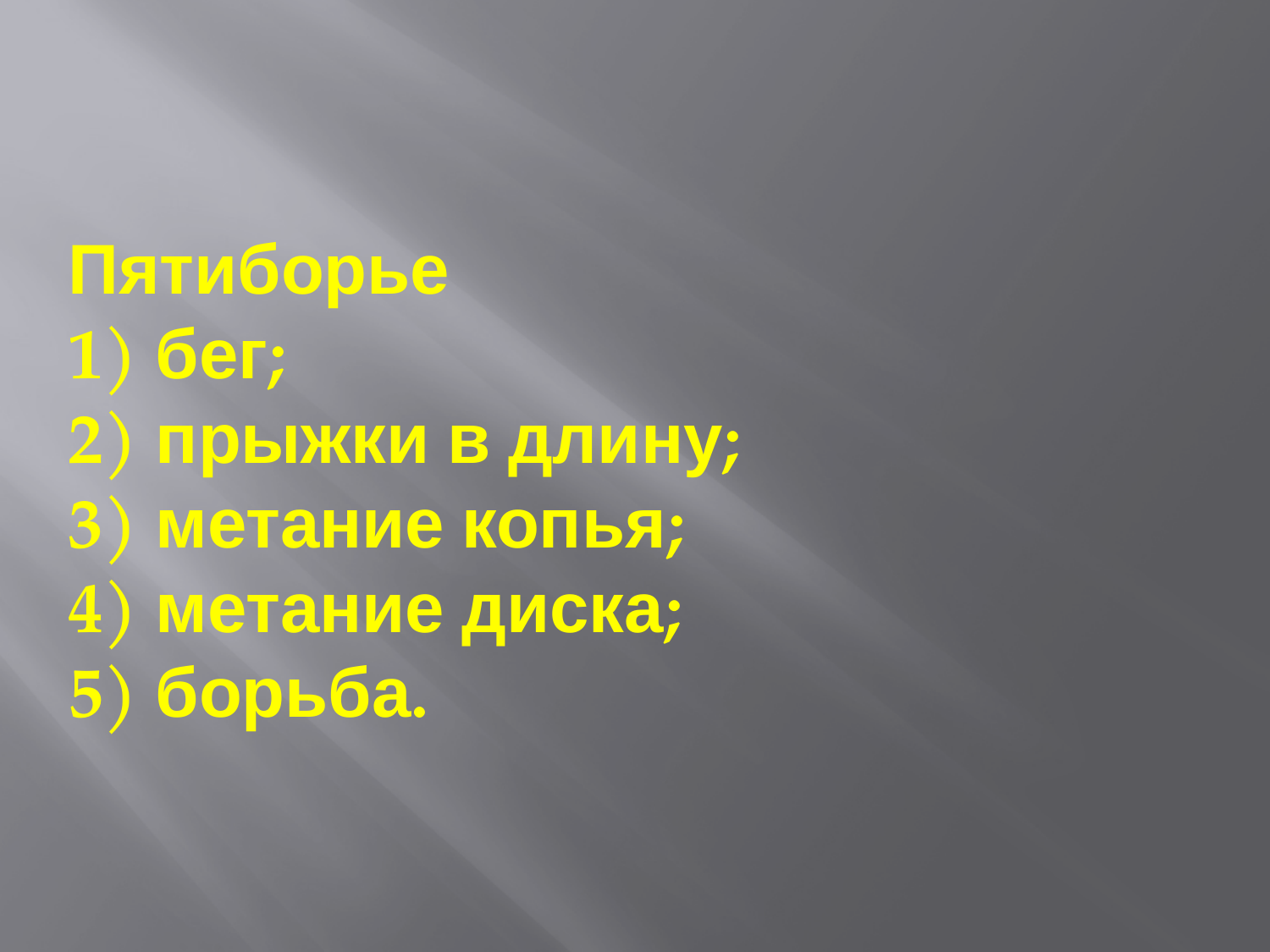

# Пятиборье 1) бег; 2) прыжки в длину; 3) метание копья; 4) метание диска; 5) борьба.